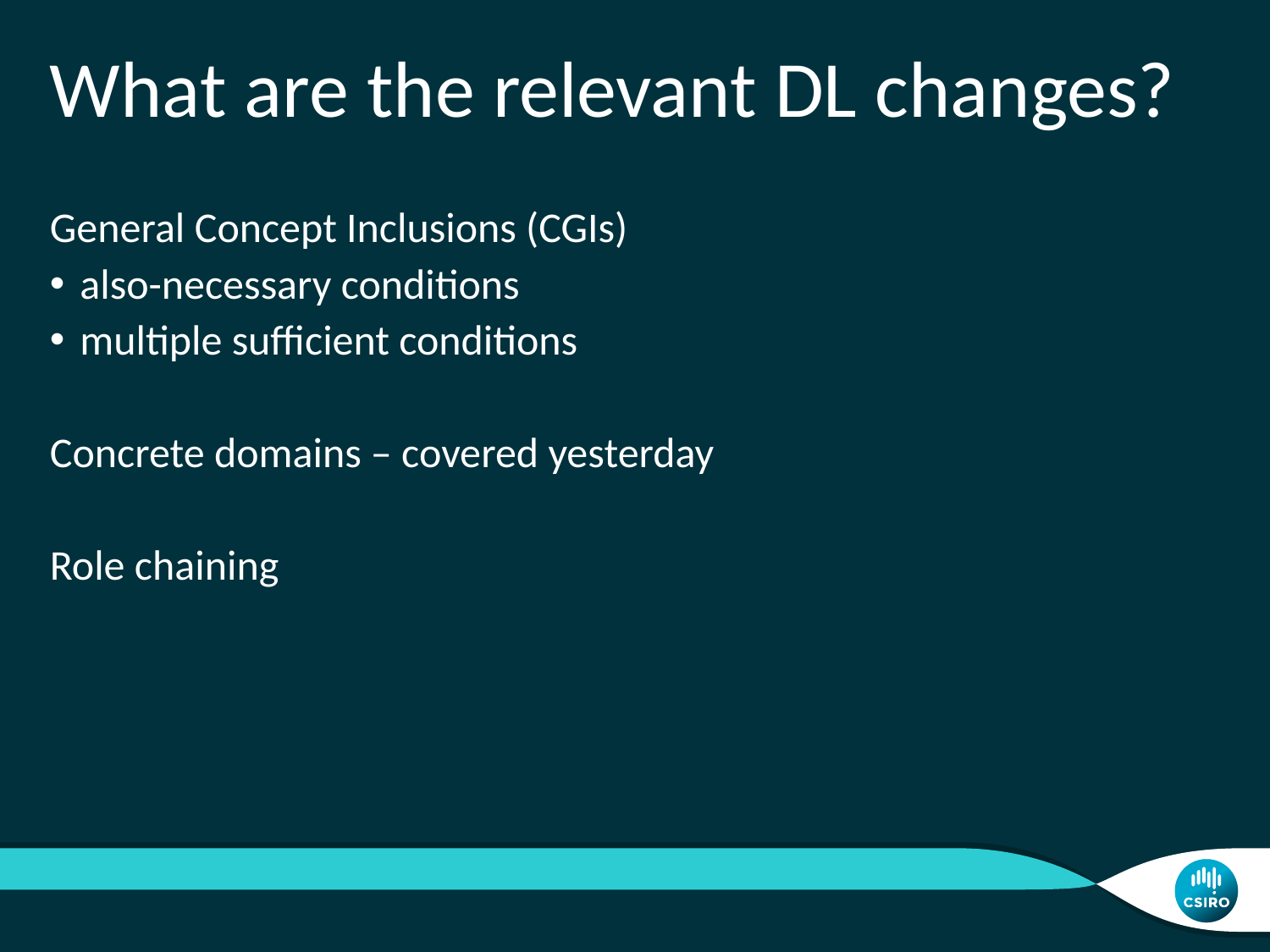

# What are the relevant DL changes?
General Concept Inclusions (CGIs)
also-necessary conditions
multiple sufficient conditions

Concrete domains – covered yesterday

Role chaining